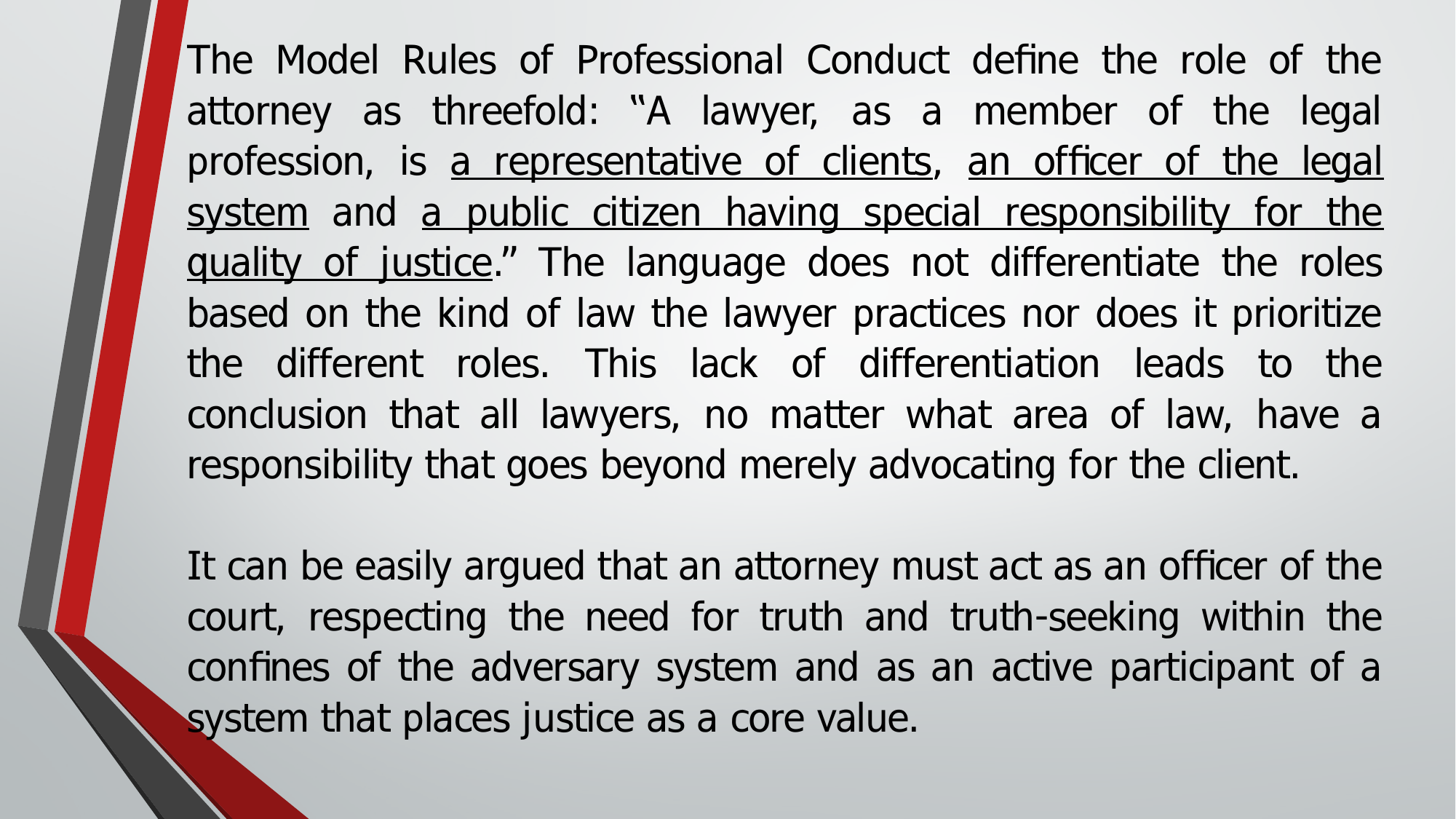

The Model Rules of Professional Conduct define the role of the attorney as threefold: “A lawyer, as a member of the legal profession, is a representative of clients, an officer of the legal system and a public citizen having special responsibility for the quality of justice.” The language does not differentiate the roles based on the kind of law the lawyer practices nor does it prioritize the different roles. This lack of differentiation leads to the conclusion that all lawyers, no matter what area of law, have a responsibility that goes beyond merely advocating for the client.

It can be easily argued that an attorney must act as an officer of the court, respecting the need for truth and truth-seeking within the confines of the adversary system and as an active participant of a system that places justice as a core value.